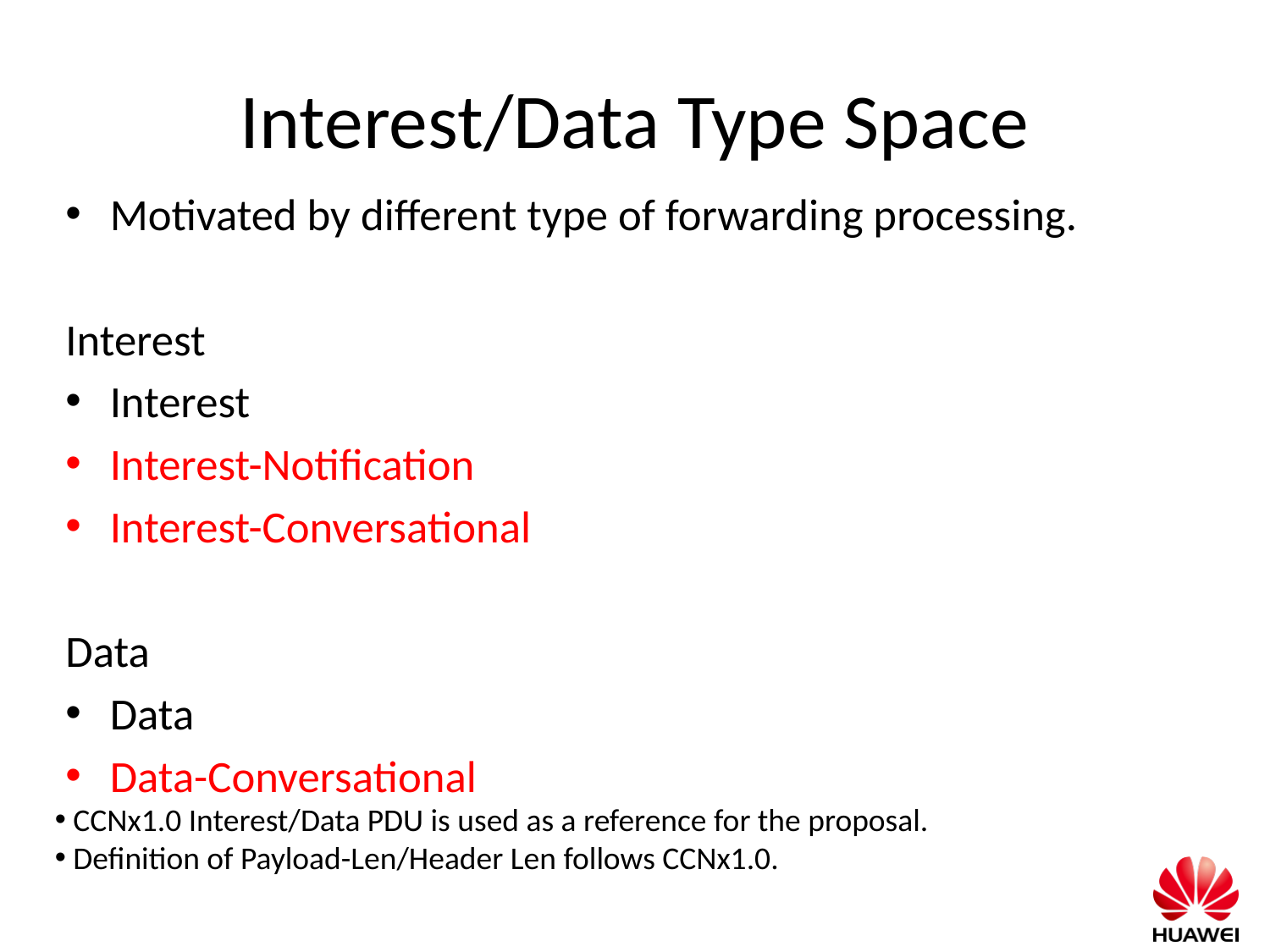

# Interest/Data Type Space
Motivated by different type of forwarding processing.

Interest
Interest
Interest-Notification
Interest-Conversational

Data
Data
Data-Conversational
 CCNx1.0 Interest/Data PDU is used as a reference for the proposal.
 Definition of Payload-Len/Header Len follows CCNx1.0.